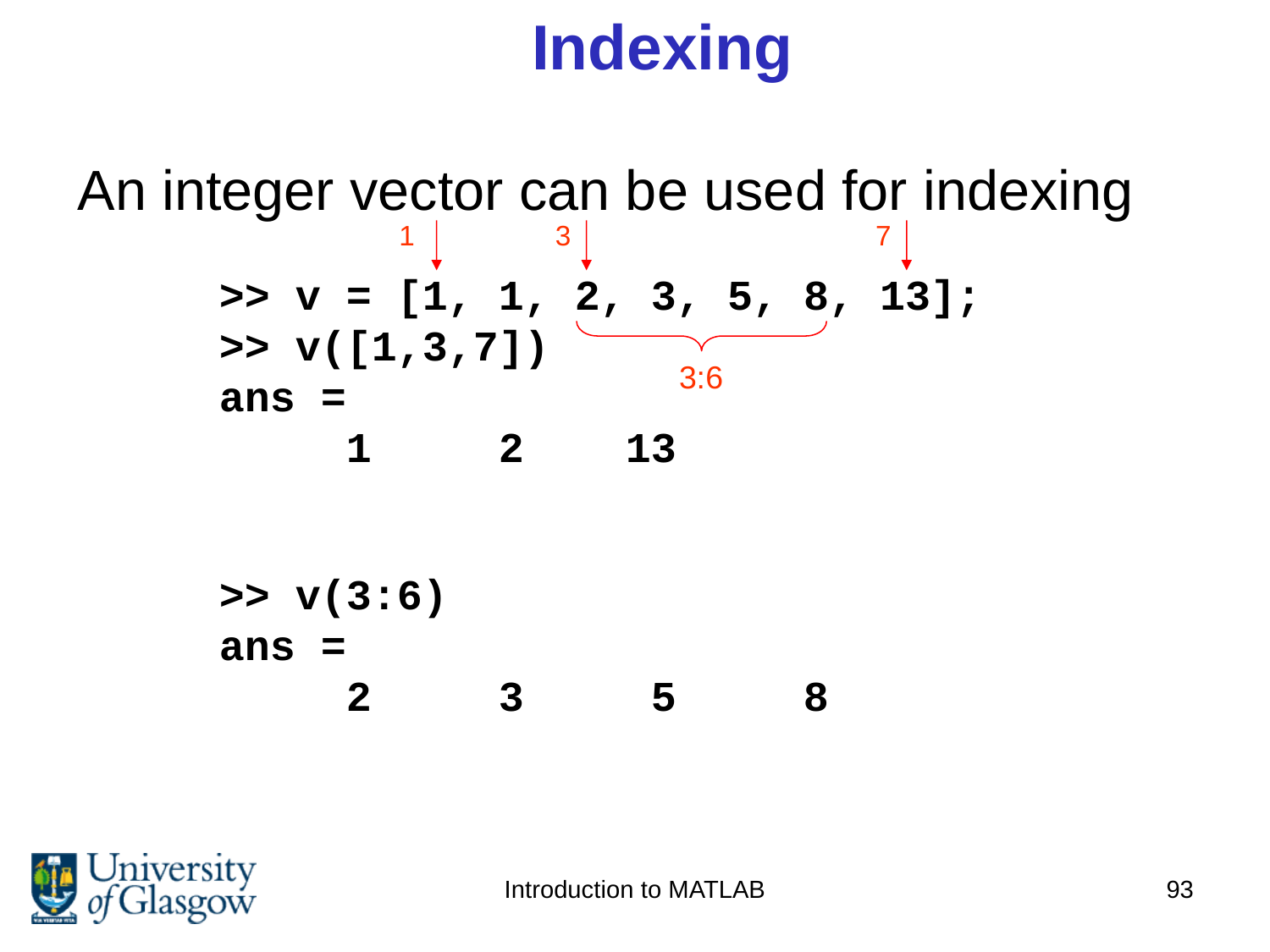

# Indexing
An integer vector can be used for indexing

1                  3                                       7

>> v = [1, 1, 2, 3, 5, 8, 13];
>> v([1,3,7])
ans =
     1     2    13
3:6
>> v(3:6)
ans =
     2     3     5     8
Introduction to MATLAB
93